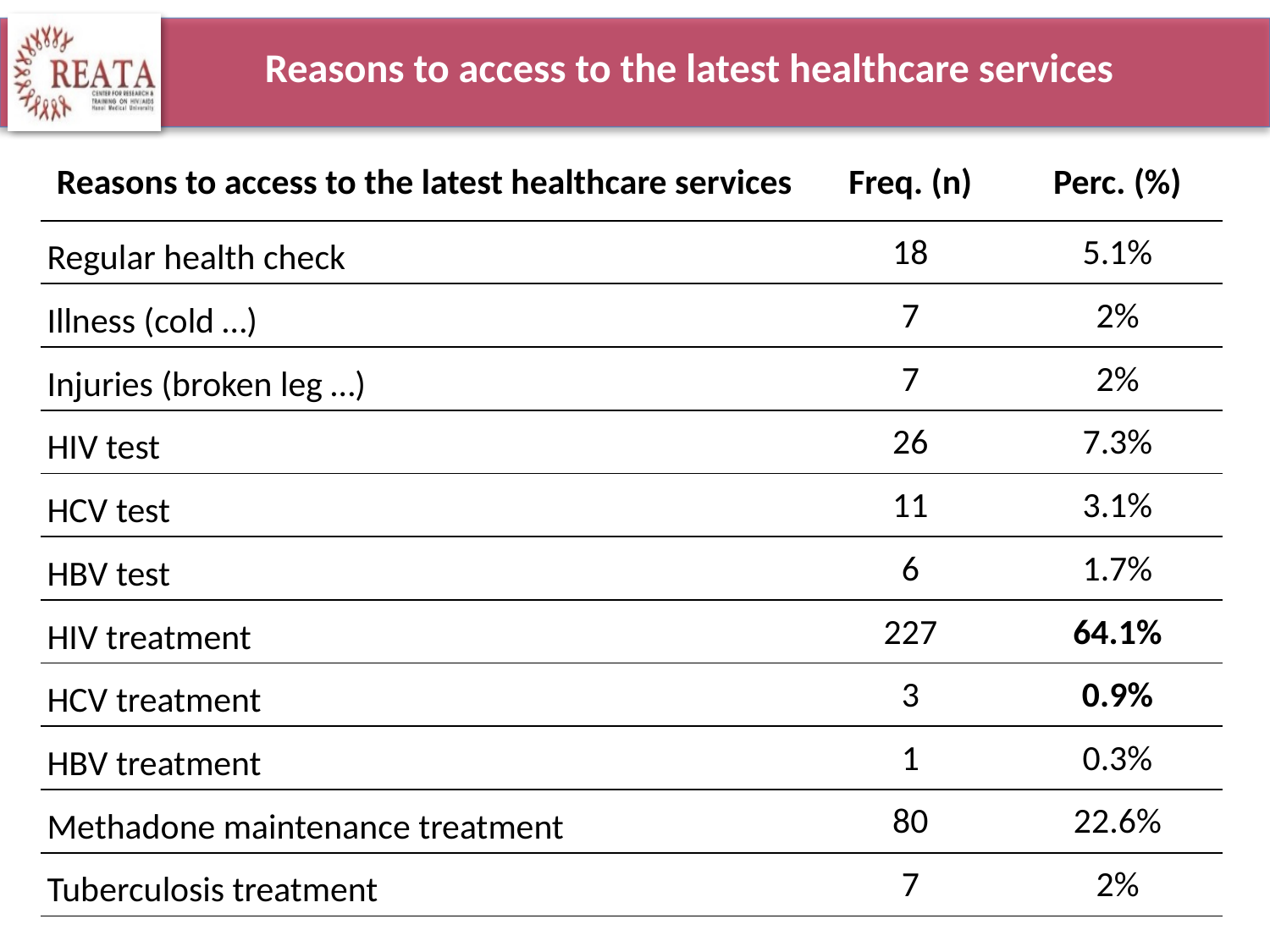

# Reasons to access to the latest healthcare services
| Reasons to access to the latest healthcare services | Freq. (n) | Perc. (%) |
| --- | --- | --- |
| Regular health check | 18 | 5.1% |
| Illness (cold …) | 7 | 2% |
| Injuries (broken leg …) | 7 | 2% |
| HIV test | 26 | 7.3% |
| HCV test | 11 | 3.1% |
| HBV test | 6 | 1.7% |
| HIV treatment | 227 | 64.1% |
| HCV treatment | 3 | 0.9% |
| HBV treatment | 1 | 0.3% |
| Methadone maintenance treatment | 80 | 22.6% |
| Tuberculosis treatment | 7 | 2% |